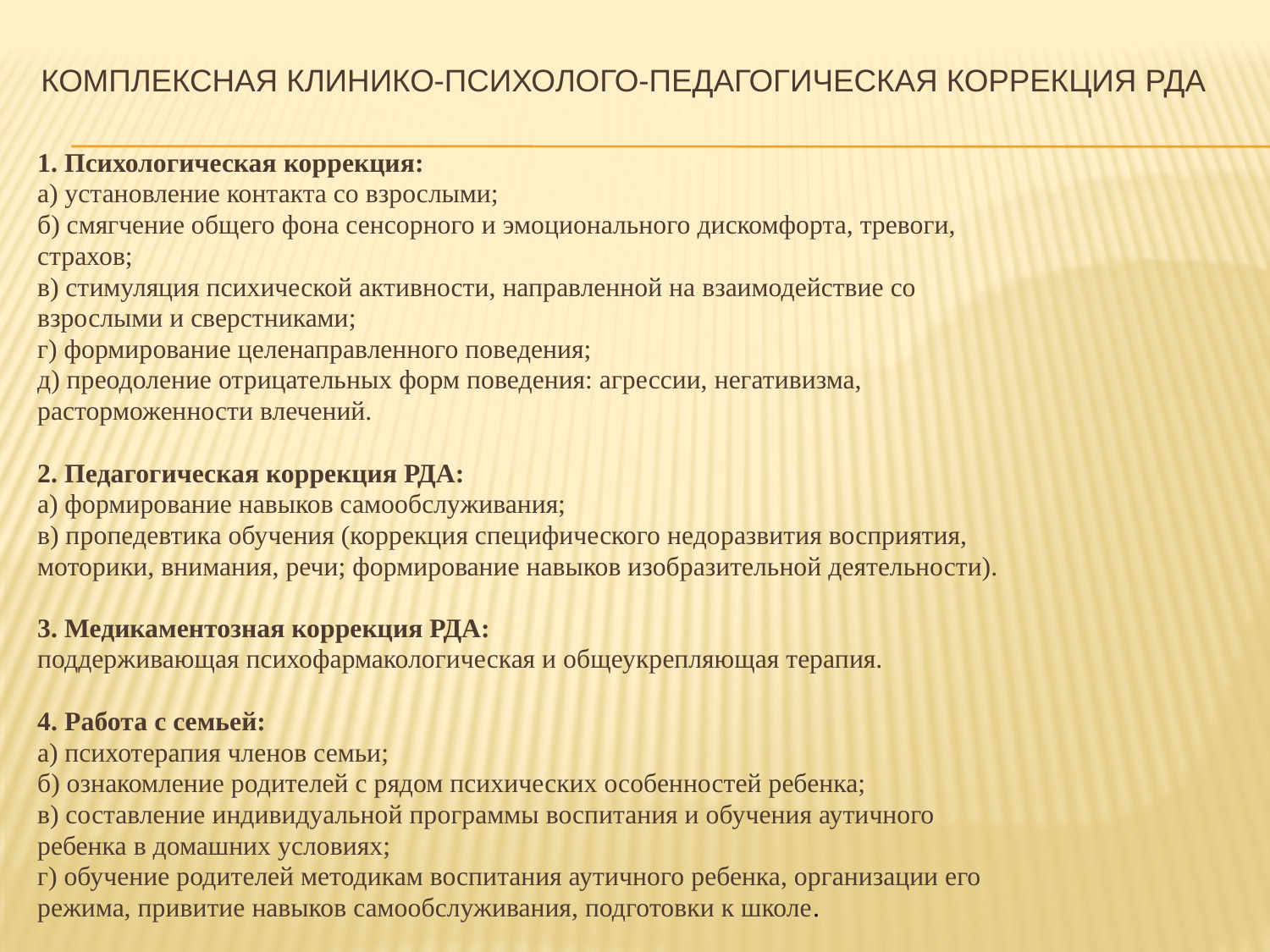

# Комплексная клинико-психолого-педагогическая коррекция рда

1. Психологическая коррекция:
а) установление контакта со взрослыми;
б) смягчение общего фона сенсорного и эмоционального дискомфорта, тревоги,
страхов;
в) стимуляция психической активности, направленной на взаимодействие со
взрослыми и сверстниками;
г) формирование целенаправленного поведения;
д) преодоление отрицательных форм поведения: агрессии, негативизма,
расторможенности влечений.

2. Педагогическая коррекция РДА:
а) формирование навыков самообслуживания;
в) пропедевтика обучения (коррекция специфического недоразвития восприятия,
моторики, внимания, речи; формирование навыков изобразительной деятельности).

3. Медикаментозная коррекция РДА:
поддерживающая психофармакологическая и общеукрепляющая терапия.

4. Работа с семьей:
а) психотерапия членов семьи;
б) ознакомление родителей с рядом психических особенностей ребенка;
в) составление индивидуальной программы воспитания и обучения аутичного
ребенка в домашних условиях;
г) обучение родителей методикам воспитания аутичного ребенка, организации его
режима, привитие навыков самообслуживания, подготовки к школе.